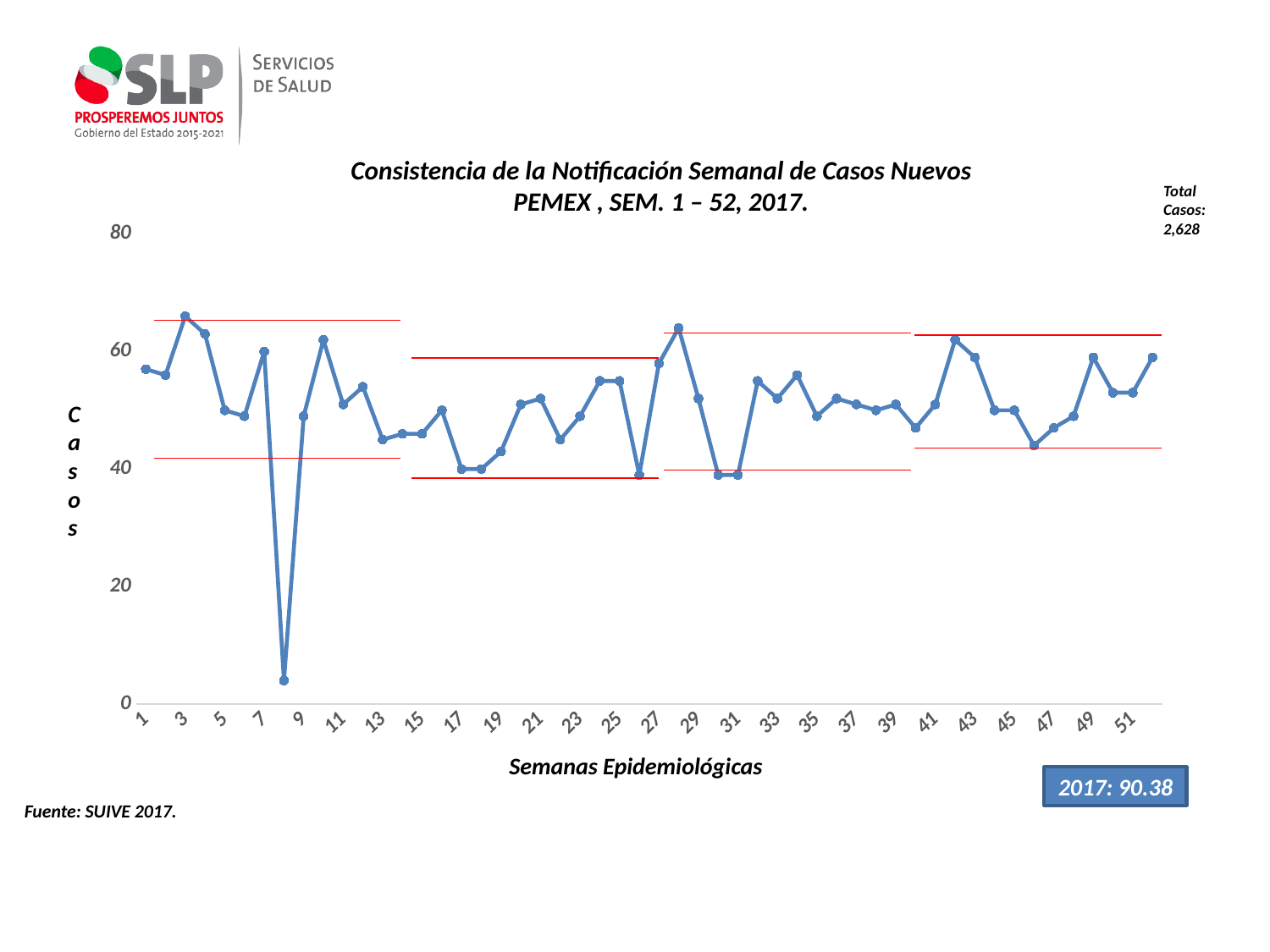

Consistencia de la Notificación Semanal de Casos Nuevos
PEMEX , SEM. 1 – 52, 2017.
Total Casos:
2,628

### Chart

| Category | 57 |
|---|---|
| 1 | 57.0 |
| 2 | 56.0 |
| 3 | 66.0 |
| 4 | 63.0 |
| 5 | 50.0 |
| 6 | 49.0 |
| 7 | 60.0 |
| 8 | 4.0 |
| 9 | 49.0 |
| 10 | 62.0 |
| 11 | 51.0 |
| 12 | 54.0 |
| 13 | 45.0 |
| 14 | 46.0 |
| 15 | 46.0 |
| 16 | 50.0 |
| 17 | 40.0 |
| 18 | 40.0 |
| 19 | 43.0 |
| 20 | 51.0 |
| 21 | 52.0 |
| 22 | 45.0 |
| 23 | 49.0 |
| 24 | 55.0 |
| 25 | 55.0 |
| 26 | 39.0 |
| 27 | 58.0 |
| 28 | 64.0 |
| 29 | 52.0 |
| 30 | 39.0 |
| 31 | 39.0 |
| 32 | 55.0 |
| 33 | 52.0 |
| 34 | 56.0 |
| 35 | 49.0 |
| 36 | 52.0 |
| 37 | 51.0 |
| 38 | 50.0 |
| 39 | 51.0 |
| 40 | 47.0 |
| 41 | 51.0 |
| 42 | 62.0 |
| 43 | 59.0 |
| 44 | 50.0 |
| 45 | 50.0 |
| 46 | 44.0 |
| 47 | 47.0 |
| 48 | 49.0 |
| 49 | 59.0 |
| 50 | 53.0 |
| 51 | 53.0 |
| 52 | 59.0 |
Casos
Semanas Epidemiológicas
2017: 90.38
Fuente: SUIVE 2017.